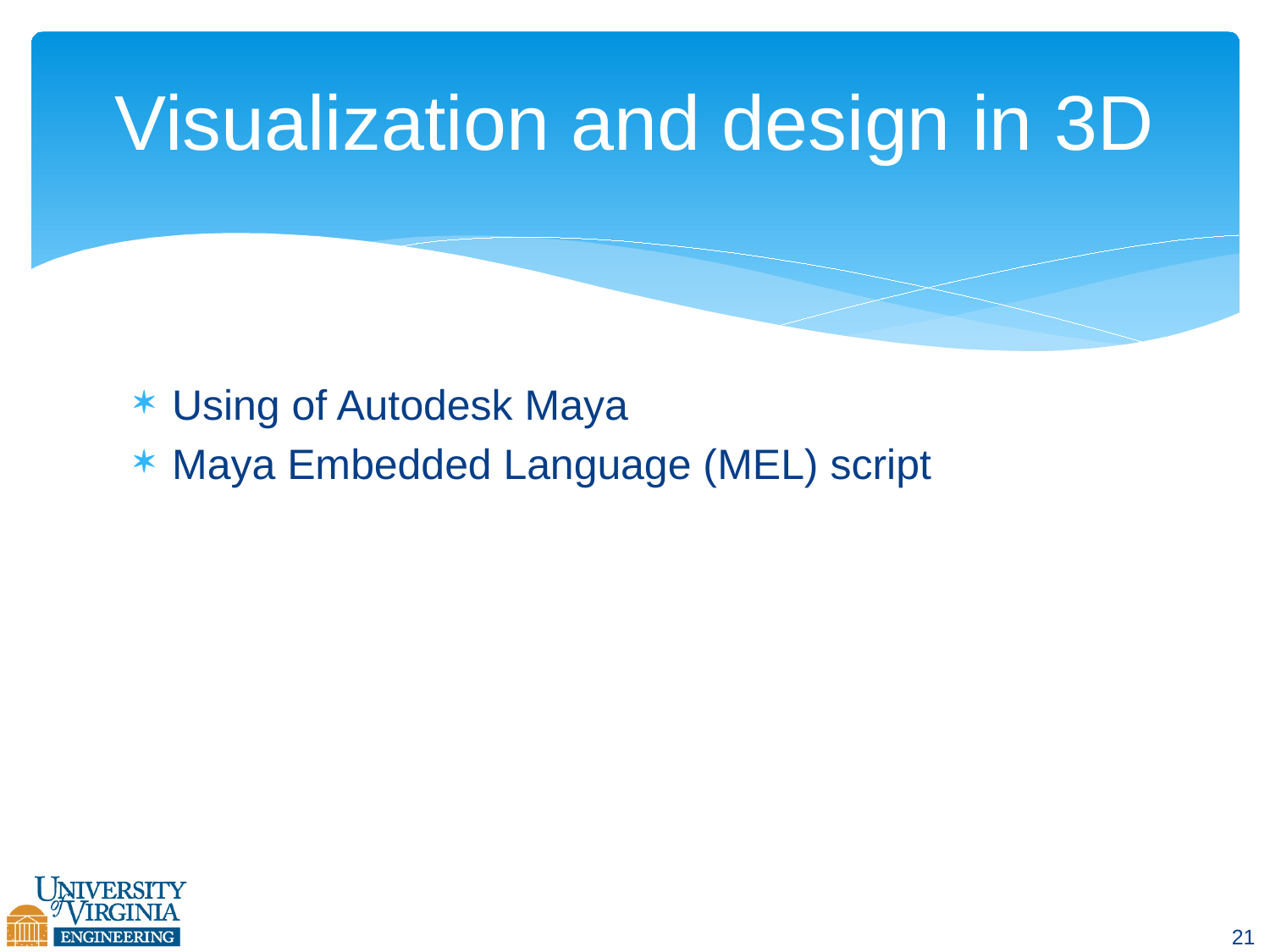

# Visualization and design in 3D
Using of Autodesk Maya
Maya Embedded Language (MEL) script
21